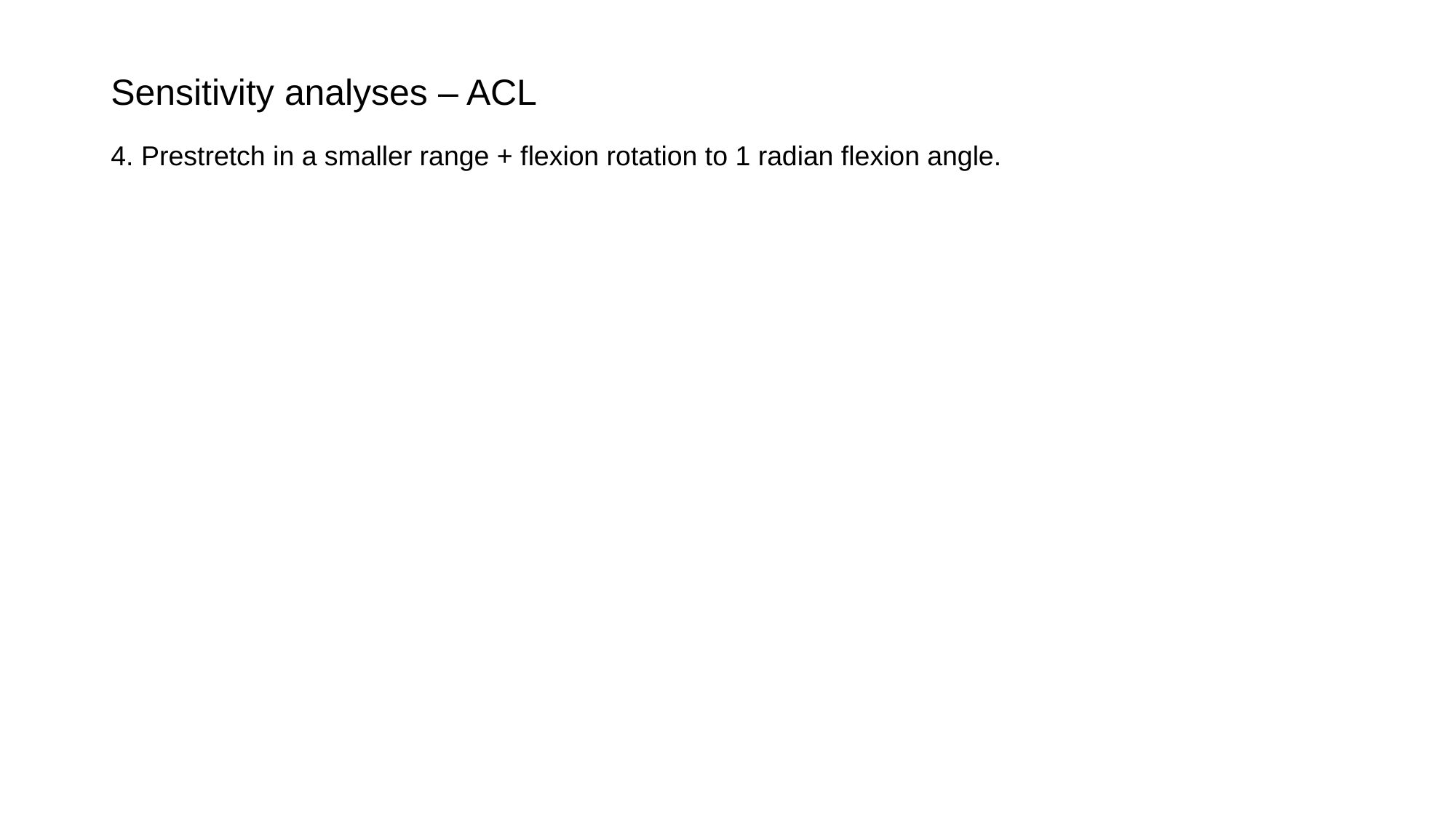

# Sensitivity analyses – ACL 4. Prestretch in a smaller range + flexion rotation to 1 radian flexion angle.